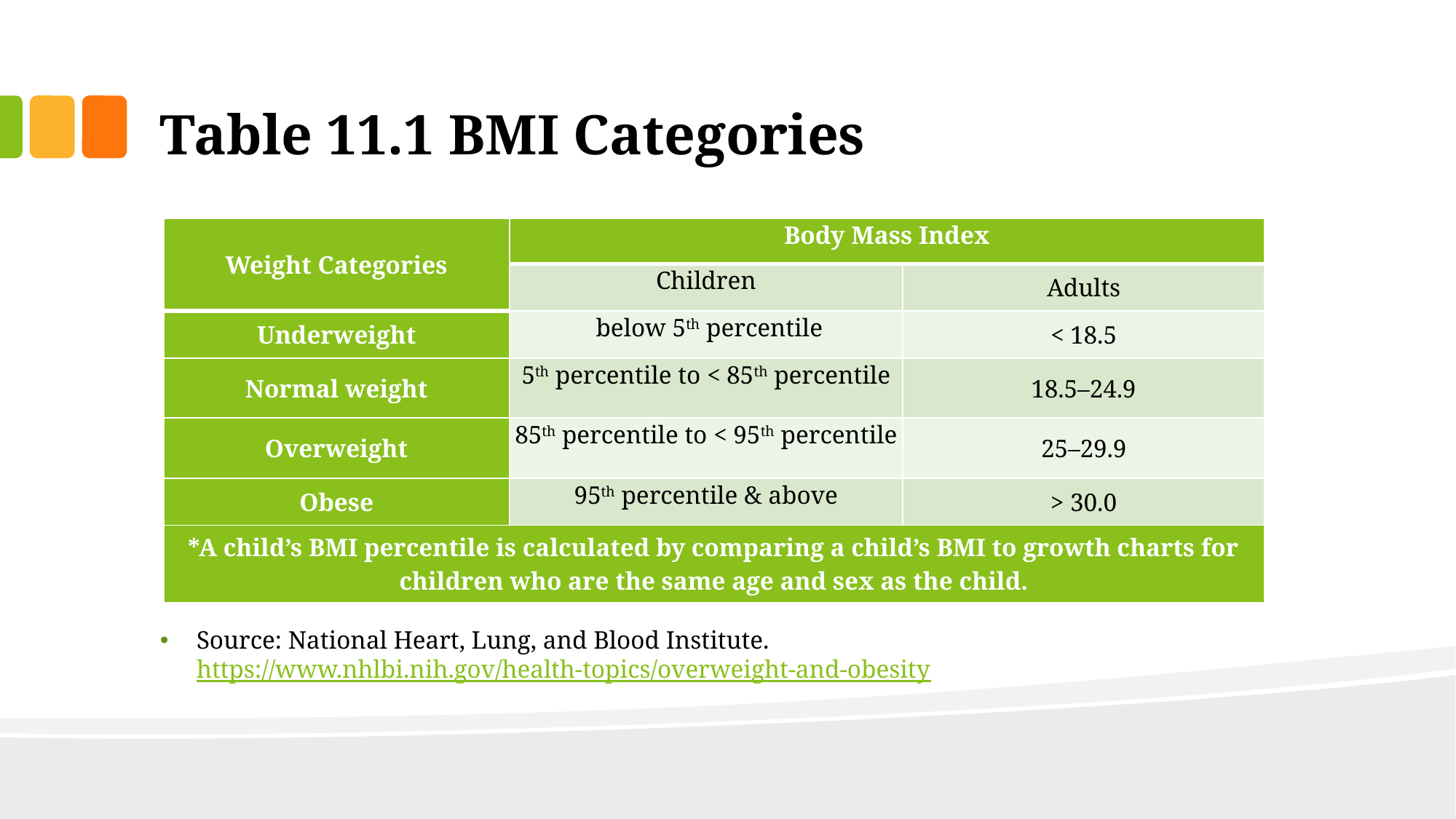

# Table 11.1 BMI Categories

Source: National Heart, Lung, and Blood Institute. https://www.nhlbi.nih.gov/health-topics/overweight-and-obesity
| Weight Categories | Body Mass Index |  |
| --- | --- | --- |
|  | Children | Adults |
| Underweight | below 5th percentile | < 18.5 |
| Normal weight | 5th percentile to < 85th percentile | 18.5–24.9 |
| Overweight | 85th percentile to < 95th percentile | 25–29.9 |
| Obese | 95th percentile & above | > 30.0 |
| \*A child’s BMI percentile is calculated by comparing a child’s BMI to growth charts for children who are the same age and sex as the child. |  |  |